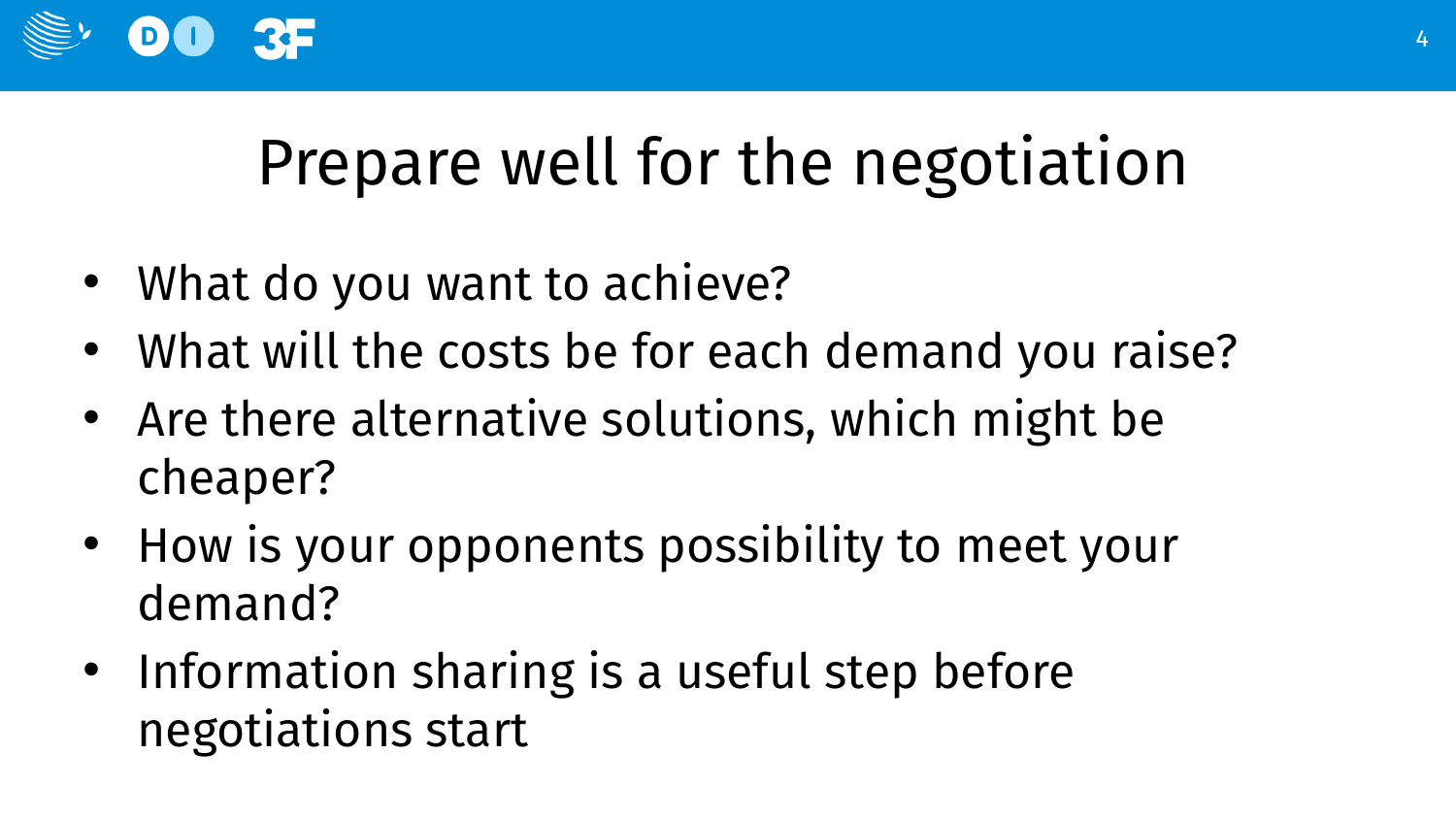

4
# Prepare well for the negotiation
What do you want to achieve?
What will the costs be for each demand you raise?
Are there alternative solutions, which might be cheaper?
How is your opponents possibility to meet your demand?
Information sharing is a useful step before negotiations start